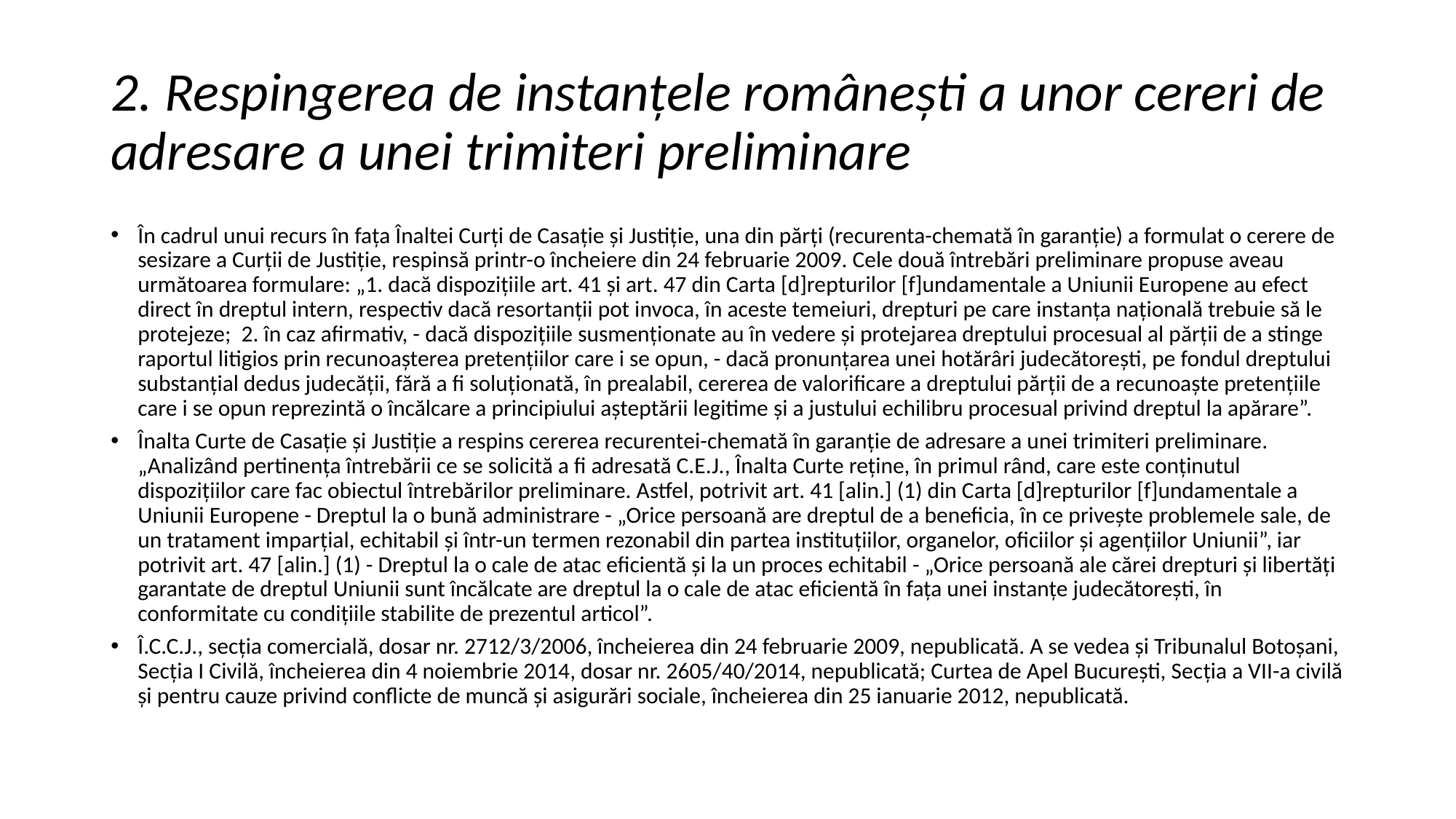

# 2. Respingerea de instanţele româneşti a unor cereri de adresare a unei trimiteri preliminare
În cadrul unui recurs în faţa Înaltei Curţi de Casaţie şi Justiţie, una din părţi (recurenta-chemată în garanţie) a formulat o cerere de sesizare a Curţii de Justiţie, respinsă printr-o încheiere din 24 februarie 2009. Cele două întrebări preliminare propuse aveau următoarea formulare: „1. dacă dispoziţiile art. 41 şi art. 47 din Carta [d]repturilor [f]undamentale a Uniunii Europene au efect direct în dreptul intern, respectiv dacă resortanţii pot invoca, în aceste temeiuri, drepturi pe care instanţa naţională trebuie să le protejeze;  2. în caz afirmativ, - dacă dispoziţiile susmenţionate au în vedere şi protejarea dreptului procesual al părţii de a stinge raportul litigios prin recunoaşterea pretenţiilor care i se opun, - dacă pronunţarea unei hotărâri judecătoreşti, pe fondul dreptului substanţial dedus judecăţii, fără a fi soluţionată, în prealabil, cererea de valorificare a dreptului părţii de a recunoaşte pretenţiile care i se opun reprezintă o încălcare a principiului aşteptării legitime şi a justului echilibru procesual privind dreptul la apărare”.
Înalta Curte de Casaţie şi Justiţie a respins cererea recurentei-chemată în garanţie de adresare a unei trimiteri preliminare. „Analizând pertinenţa întrebării ce se solicită a fi adresată C.E.J., Înalta Curte reţine, în primul rând, care este conţinutul dispoziţiilor care fac obiectul întrebărilor preliminare. Astfel, potrivit art. 41 [alin.] (1) din Carta [d]repturilor [f]undamentale a Uniunii Europene - Dreptul la o bună administrare - „Orice persoană are dreptul de a beneficia, în ce priveşte problemele sale, de un tratament imparţial, echitabil şi într-un termen rezonabil din partea instituţiilor, organelor, oficiilor şi agenţiilor Uniunii”, iar potrivit art. 47 [alin.] (1) - Dreptul la o cale de atac eficientă şi la un proces echitabil - „Orice persoană ale cărei drepturi şi libertăţi garantate de dreptul Uniunii sunt încălcate are dreptul la o cale de atac eficientă în faţa unei instanţe judecătoreşti, în conformitate cu condiţiile stabilite de prezentul articol”.
Î.C.C.J., secţia comercială, dosar nr. 2712/3/2006, încheierea din 24 februarie 2009, nepublicată. A se vedea şi Tribunalul Botoşani, Secţia I Civilă, încheierea din 4 noiembrie 2014, dosar nr. 2605/40/2014, nepublicată; Curtea de Apel Bucureşti, Secţia a VII-a civilă şi pentru cauze privind conflicte de muncă şi asigurări sociale, încheierea din 25 ianuarie 2012, nepublicată.